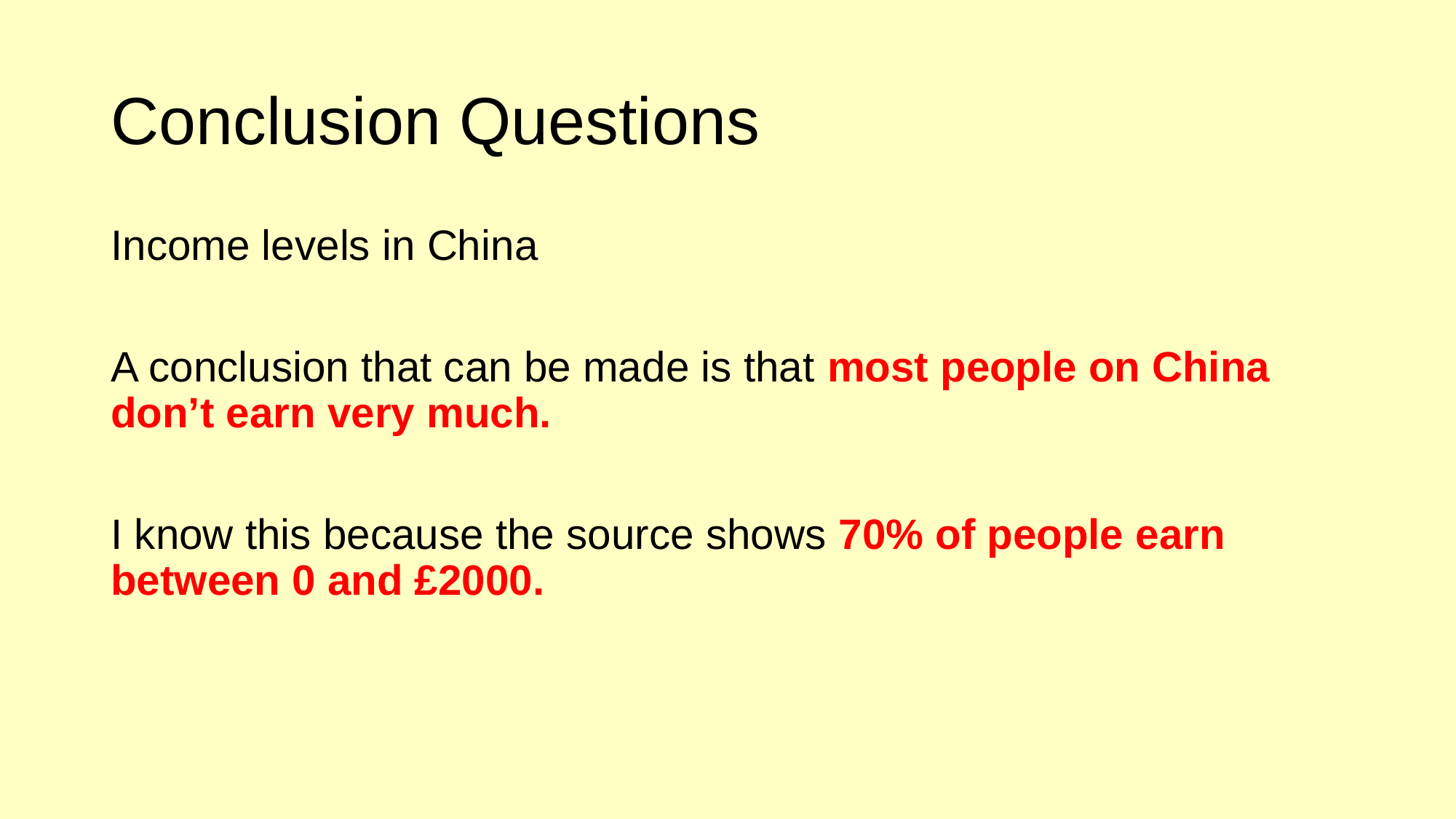

# Conclusion Questions
Income levels in China

A conclusion that can be made is that most people on China don’t earn very much.

I know this because the source shows 70% of people earn between 0 and £2000.